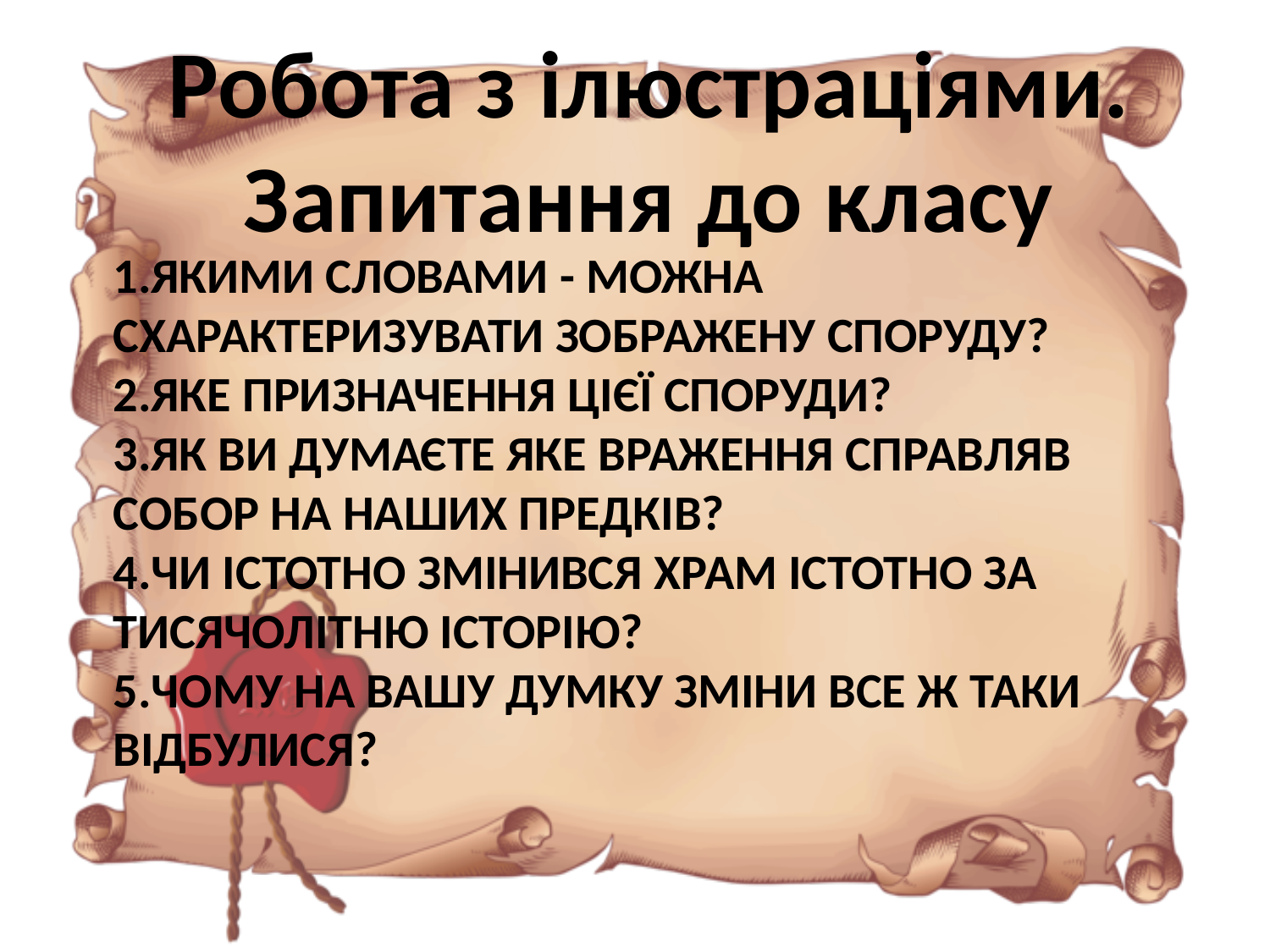

Робота з ілюстраціями.
Запитання до класу
# 1.Якими словами - можна схарактеризувати зображену споруду? 2.Яке призначення цієї споруди? 3.Як ви думаєте яке враження справляв собор на наших предків? 4.Чи істотно змінився храм істотно за тисячолітню історію? 5.Чому на вашу думку зміни все ж таки відбулися?